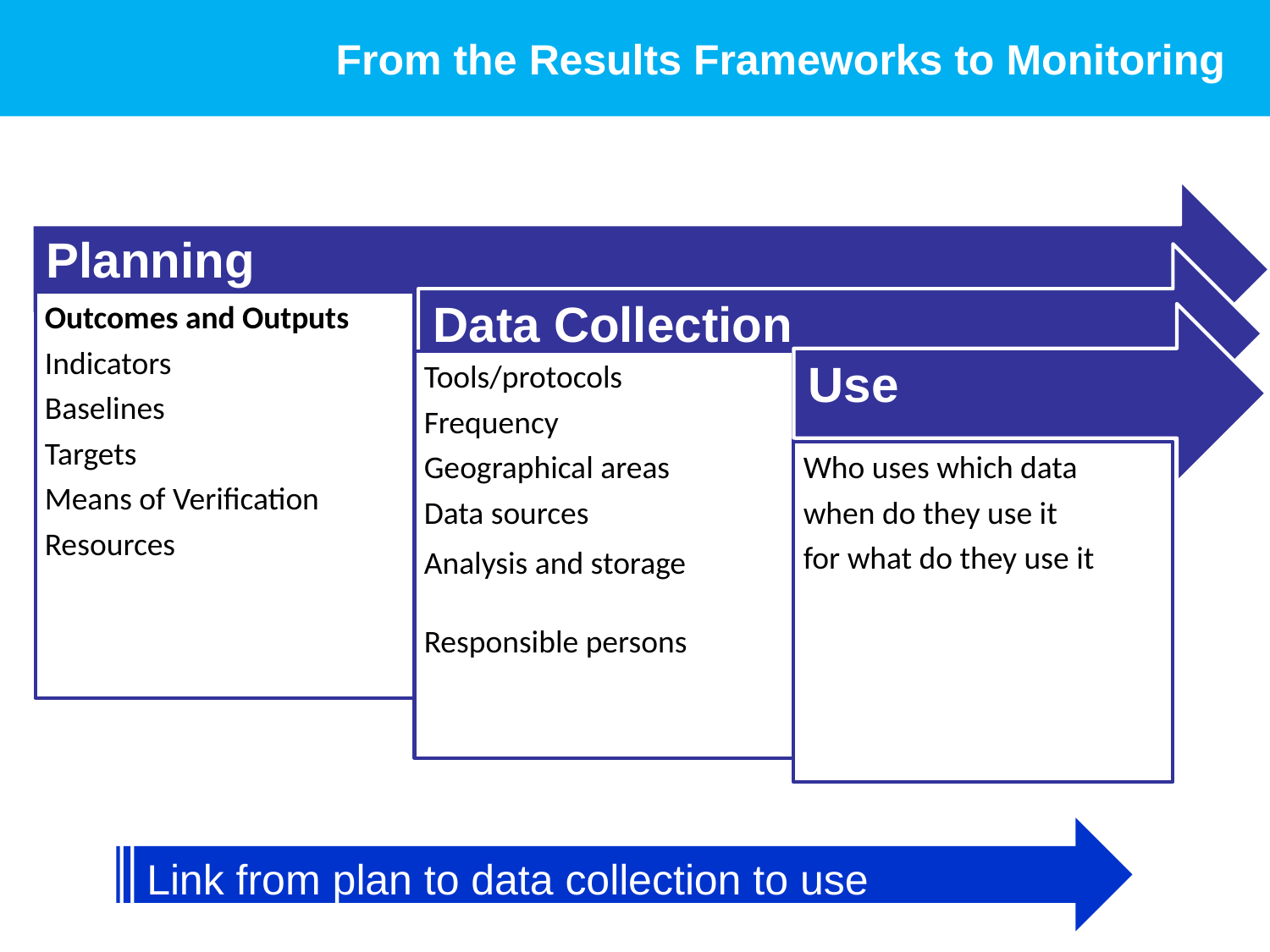

# From the Results Frameworks to Monitoring
Planning
Outcomes and Outputs
Indicators
Baselines
Targets
Means of Verification
Resources

Data Collection
Tools/protocols
Frequency
Geographical areas
Data sources
Analysis and storage

Responsible persons

Use
Who uses which data
when do they use it
for what do they use it

Link from plan to data collection to use